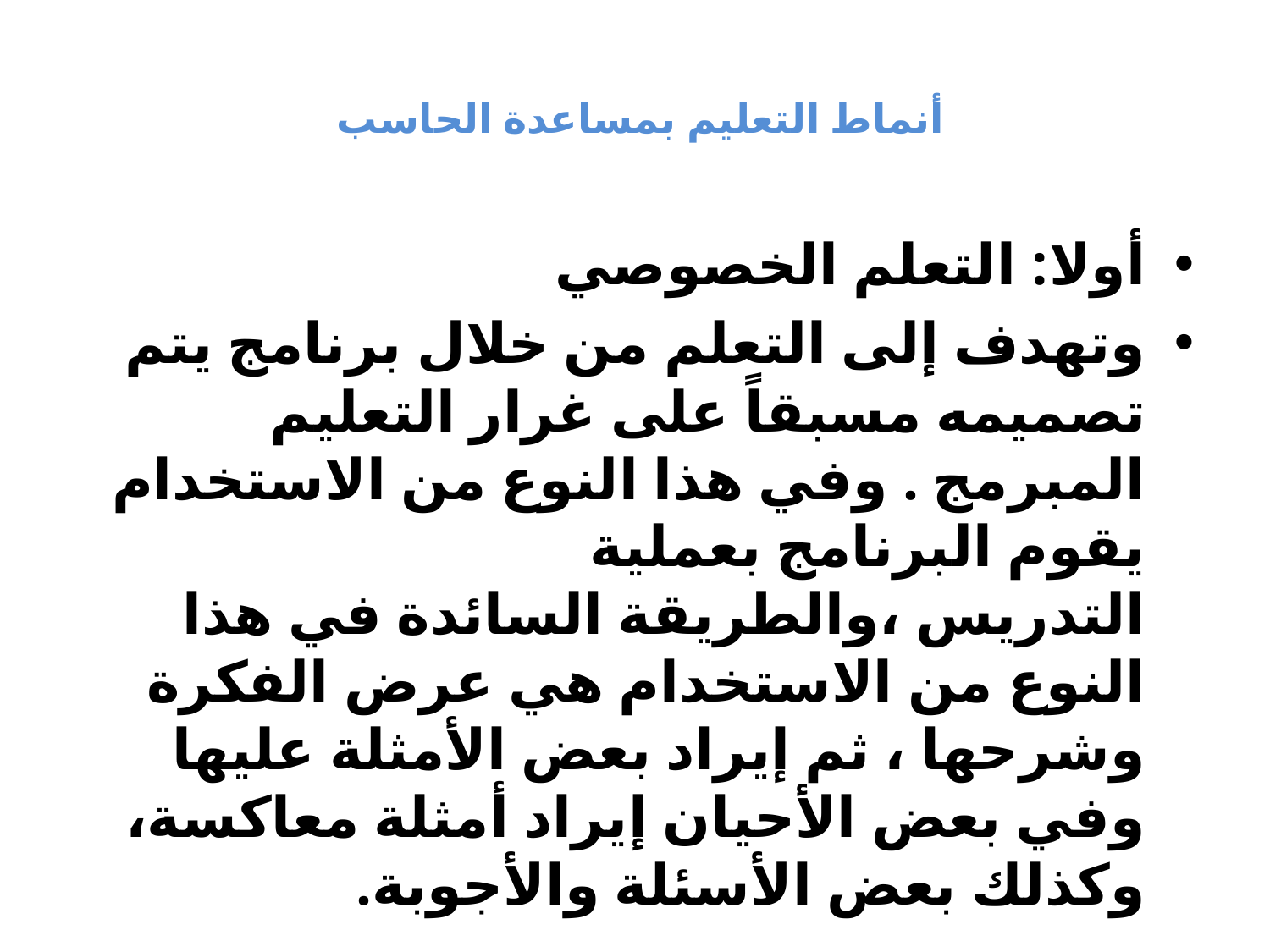

# أنماط التعليم بمساعدة الحاسب
أولا: التعلم الخصوصي
وتهدف إلى التعلم من خلال برنامج يتم تصميمه مسبقاً على غرار التعليم المبرمج . وفي هذا النوع من الاستخدام يقوم البرنامج بعملية التدريس ،والطريقة السائدة في هذا النوع من الاستخدام هي عرض الفكرة وشرحها ، ثم إيراد بعض الأمثلة عليها وفي بعض الأحيان إيراد أمثلة معاكسة، وكذلك بعض الأسئلة والأجوبة.